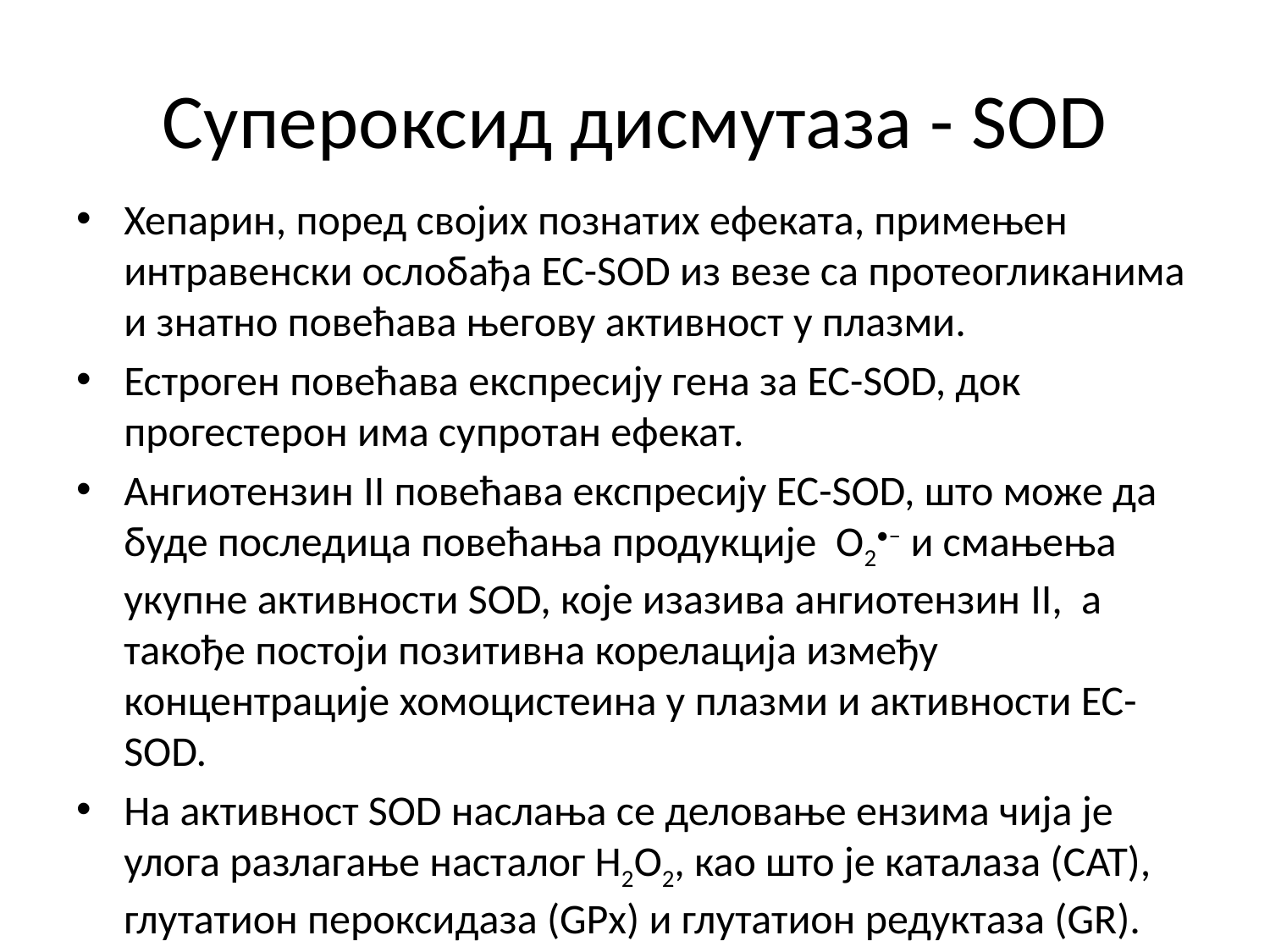

# Супероксид дисмутаза - SOD
Хепарин, поред својих познатих ефеката, примењен интравенски ослобађа EC-SOD из везе са протеогликанима и знатно повећава његову активност у плазми.
Естроген повећава експресију гена за EC-SOD, док прогестерон има супротан ефекат.
Ангиотензин II повећава експресију EC-SOD, што може да буде последица повећања продукције  O2•– и смањења укупне активности SOD, које изазива ангиотензин II,  а такође постоји позитивна корелација између концентрације хомоцистеина у плазми и активности EC-SOD.
На активност SOD наслања се деловање ензима чија је улога разлагање насталог H2O2, као што је каталаза (CAT), глутатион пероксидаза (GPx) и глутатион редуктаза (GR).